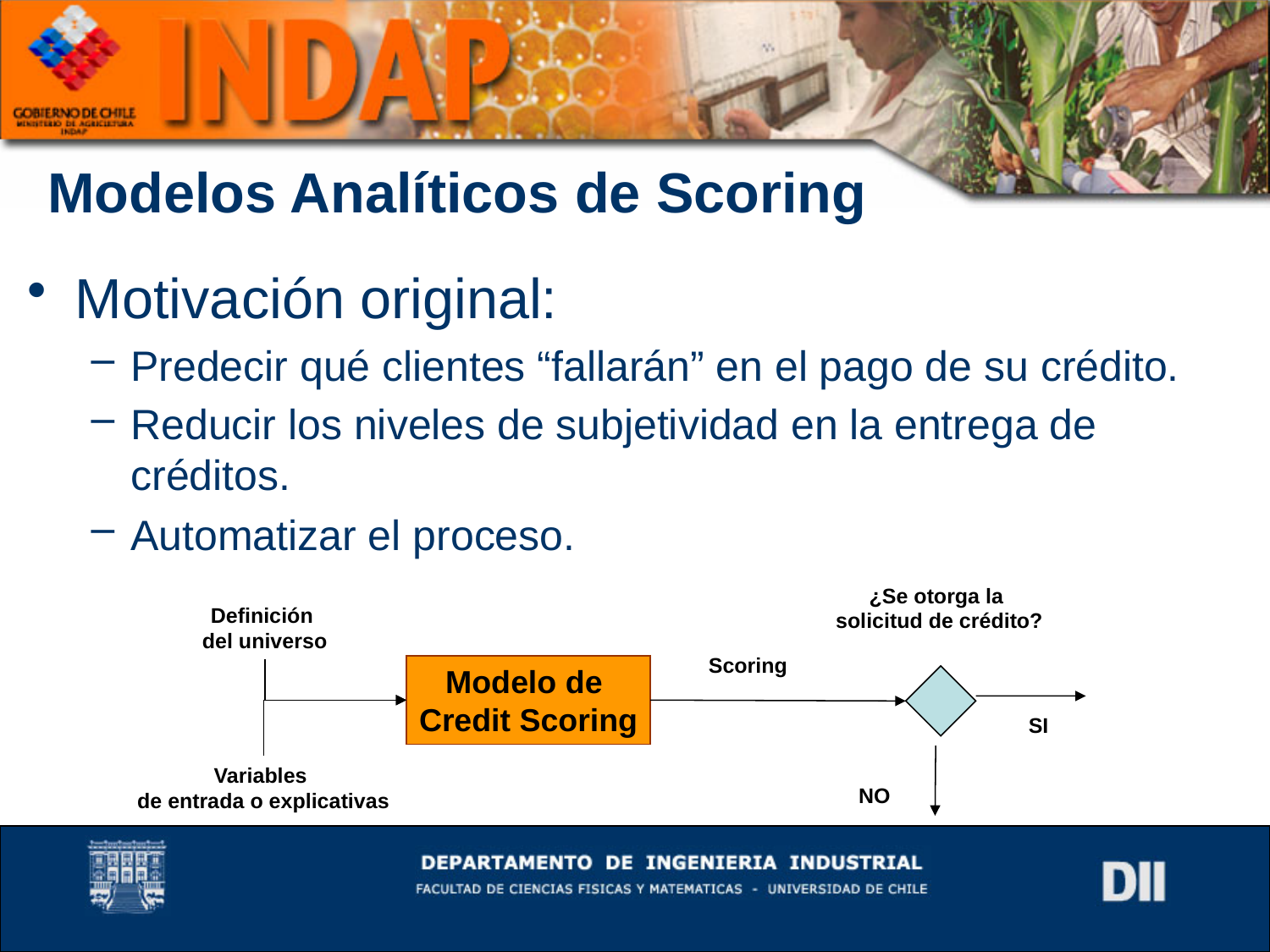

# Modelos Analíticos de Scoring
Motivación original:
Predecir qué clientes “fallarán” en el pago de su crédito.
Reducir los niveles de subjetividad en la entrega de créditos.
Automatizar el proceso.
¿Se otorga la
solicitud de crédito?
Definición
del universo
Scoring
Modelo de
Credit Scoring

SI

Variables
de entrada o explicativas
NO